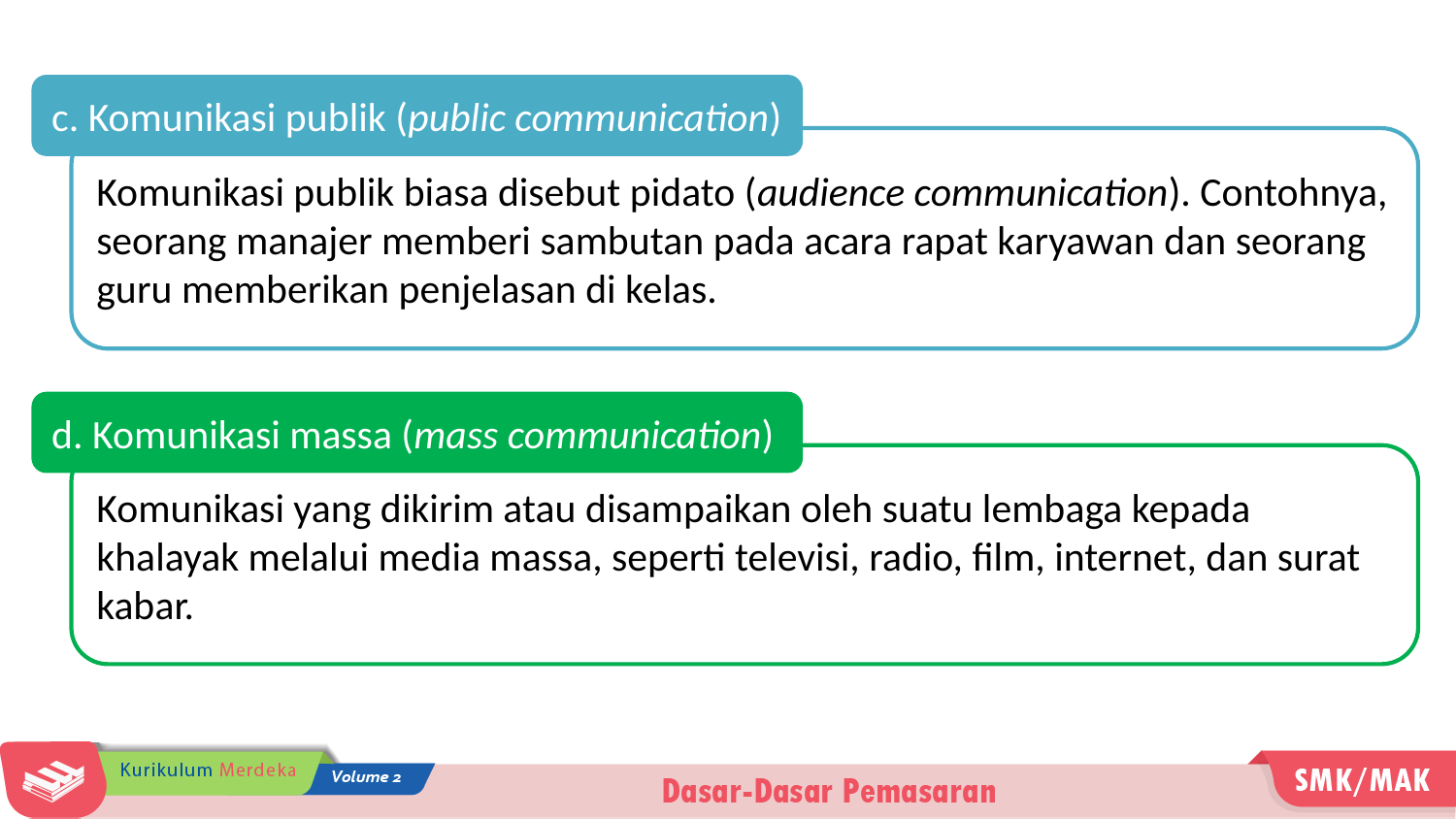

c. Komunikasi publik (public communication)
Komunikasi publik biasa disebut pidato (audience communication). Contohnya, seorang manajer memberi sambutan pada acara rapat karyawan dan seorang guru memberikan penjelasan di kelas.
d. Komunikasi massa (mass communication)
Komunikasi yang dikirim atau disampaikan oleh suatu lembaga kepada khalayak melalui media massa, seperti televisi, radio, film, internet, dan surat kabar.